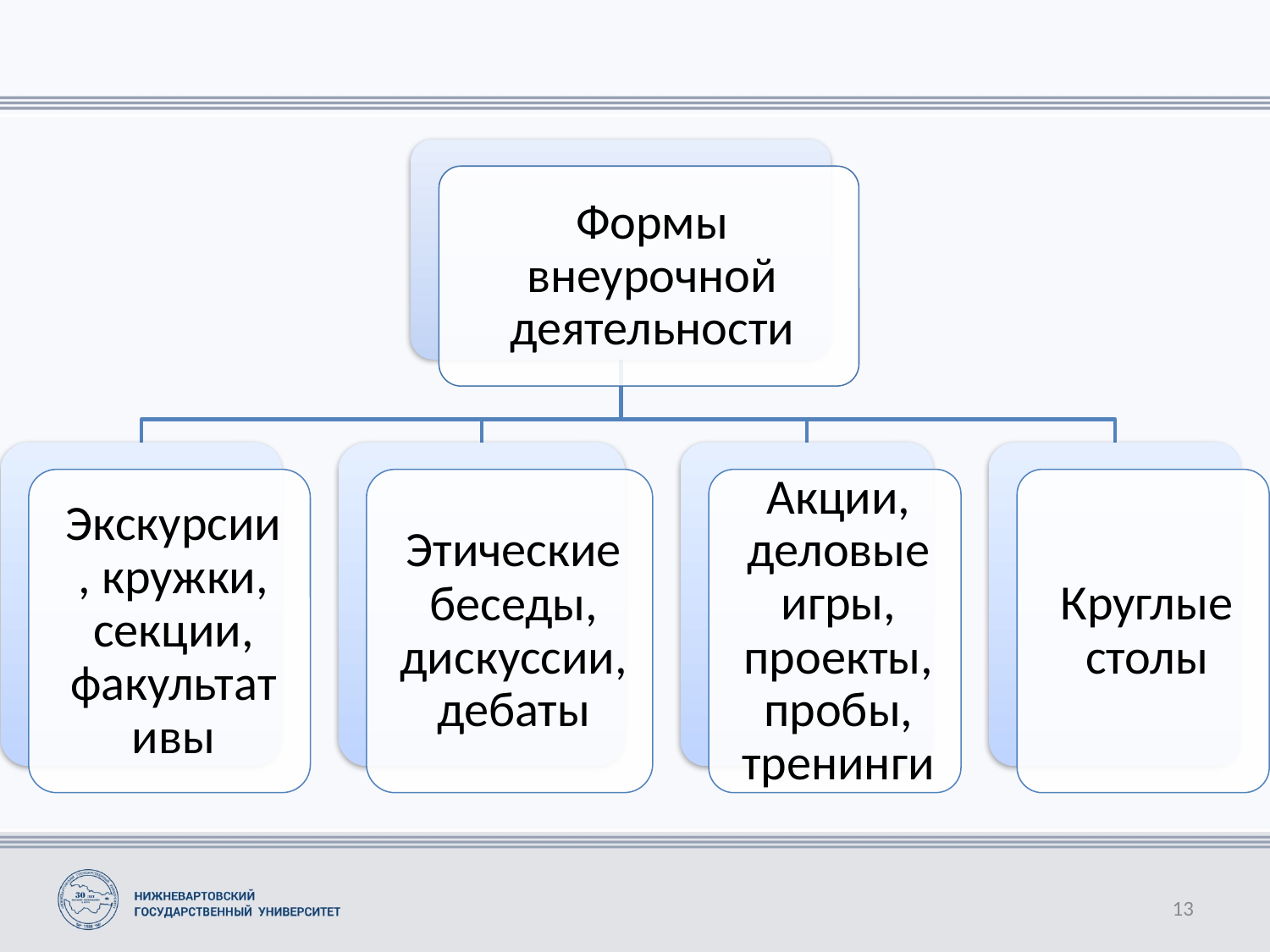

Формы внеурочной деятельности
Экскурсии, кружки, секции, факультативы
Этические беседы, дискуссии, дебаты
Акции, деловые игры, проекты, пробы, тренинги
Круглые столы
13